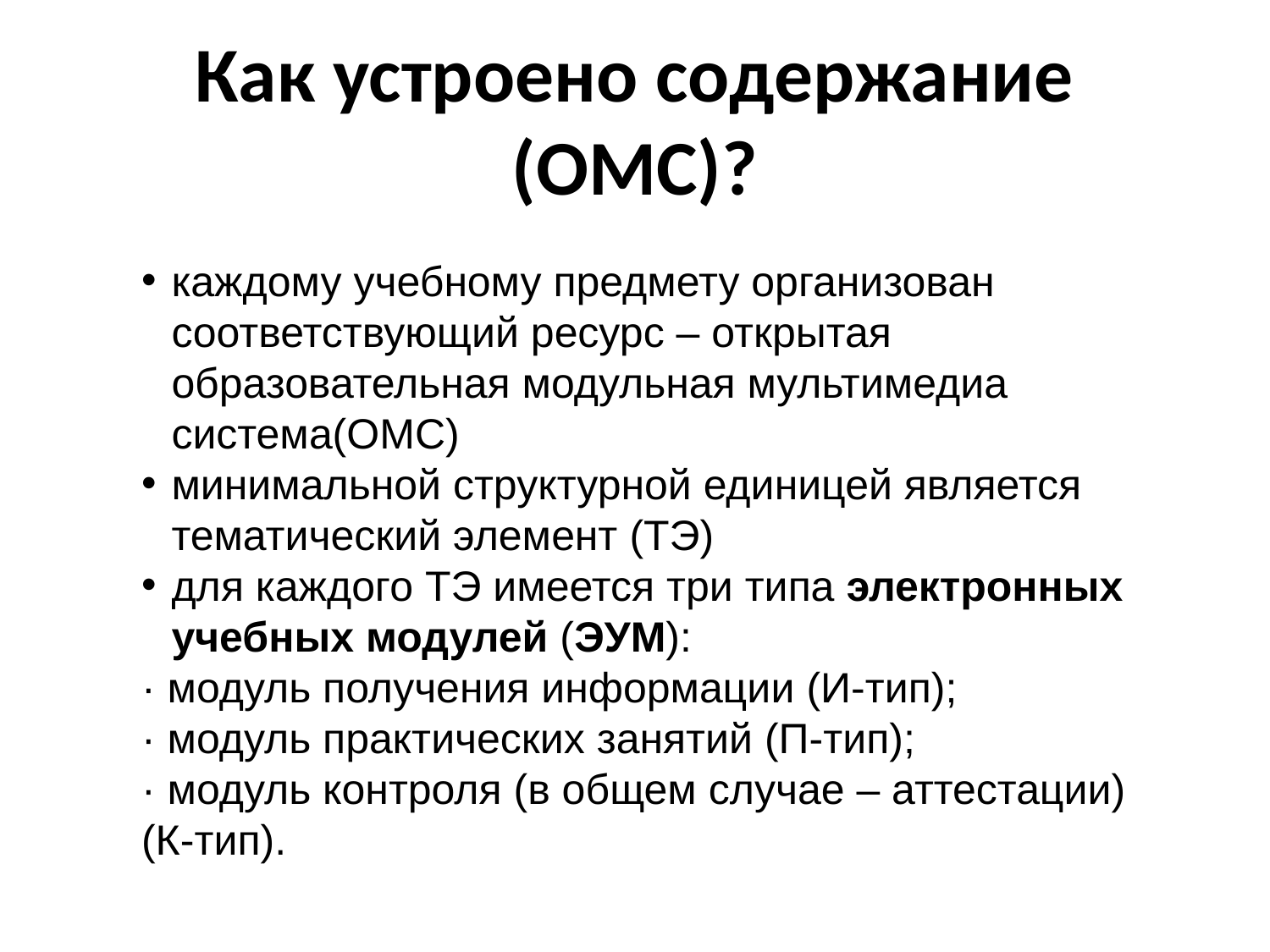

# Как устроено содержание (ОМС)?
каждому учебному предмету организован соответствующий ресурс – открытая образовательная модульная мультимедиа система(ОМС)
минимальной структурной единицей является тематический элемент (ТЭ)
для каждого ТЭ имеется три типа электронных учебных модулей (ЭУМ):
· модуль получения информации (И-тип);
· модуль практических занятий (П-тип);
· модуль контроля (в общем случае – аттестации) (К-тип).